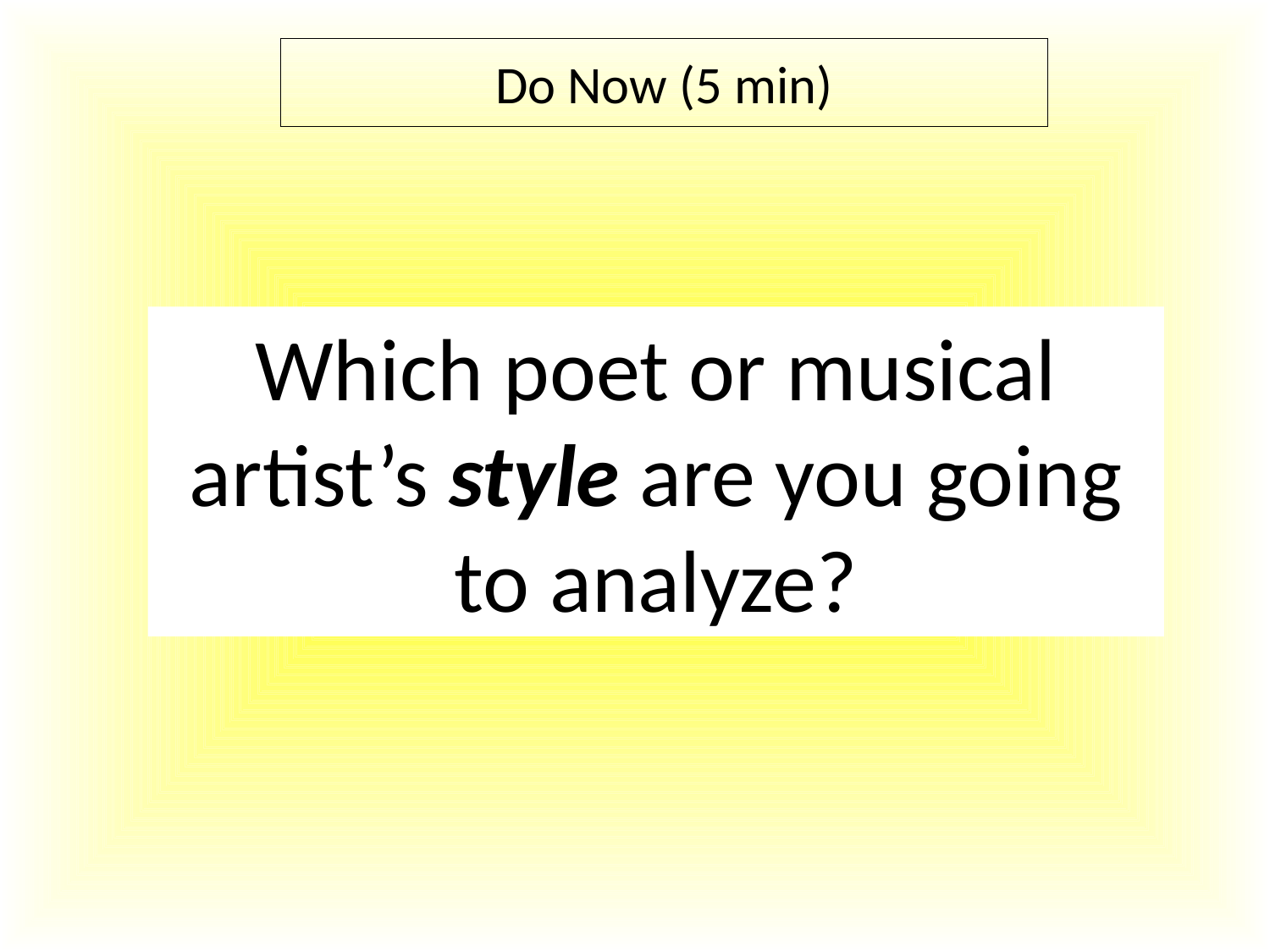

Do Now (5 min)
Which poet or musical artist’s style are you going to analyze?